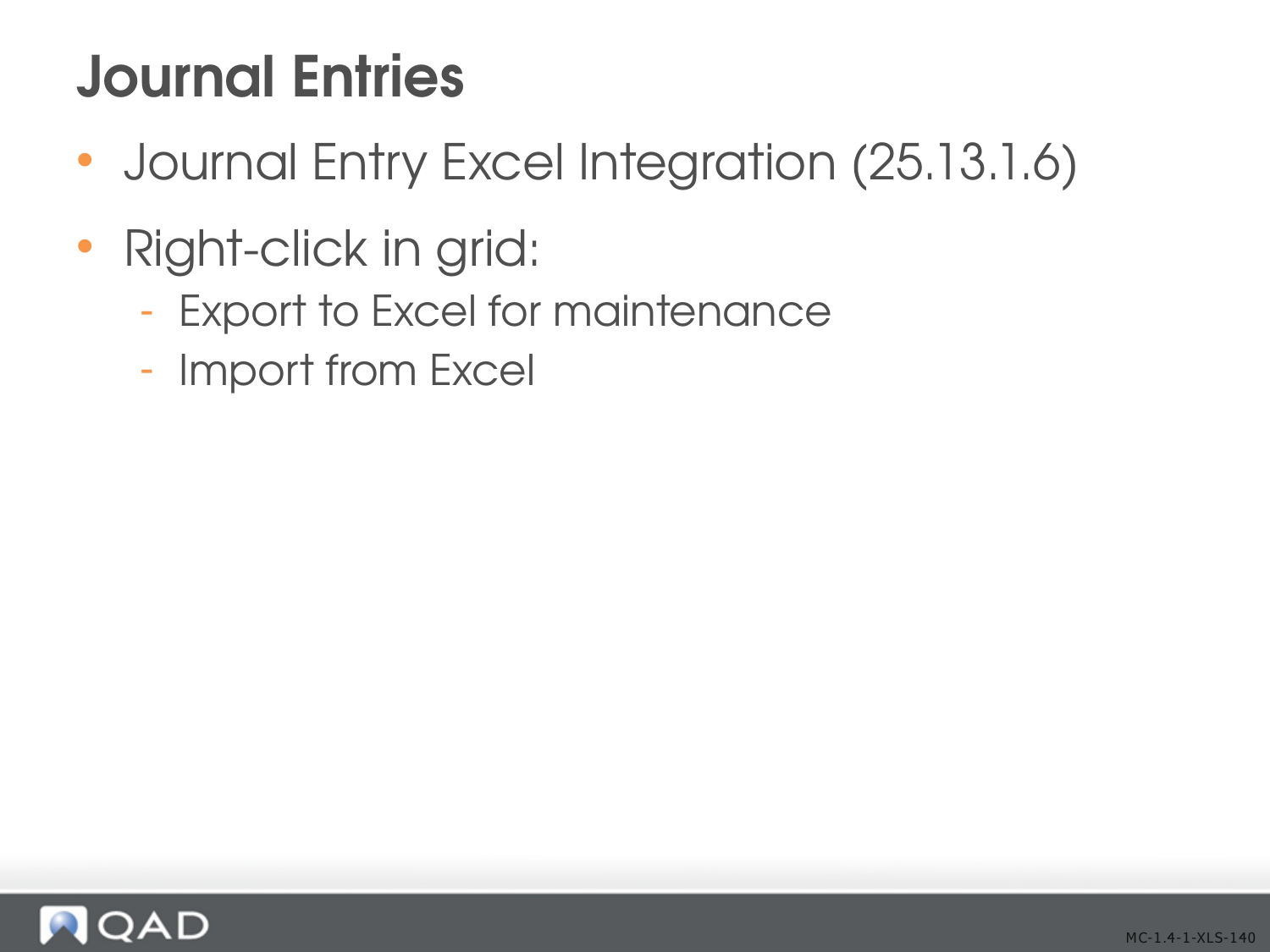

# Journal Entries
Journal Entry Excel Integration (25.13.1.6)
Right-click in grid:
Export to Excel for maintenance
Import from Excel

MC-1.4-1-XLS-140